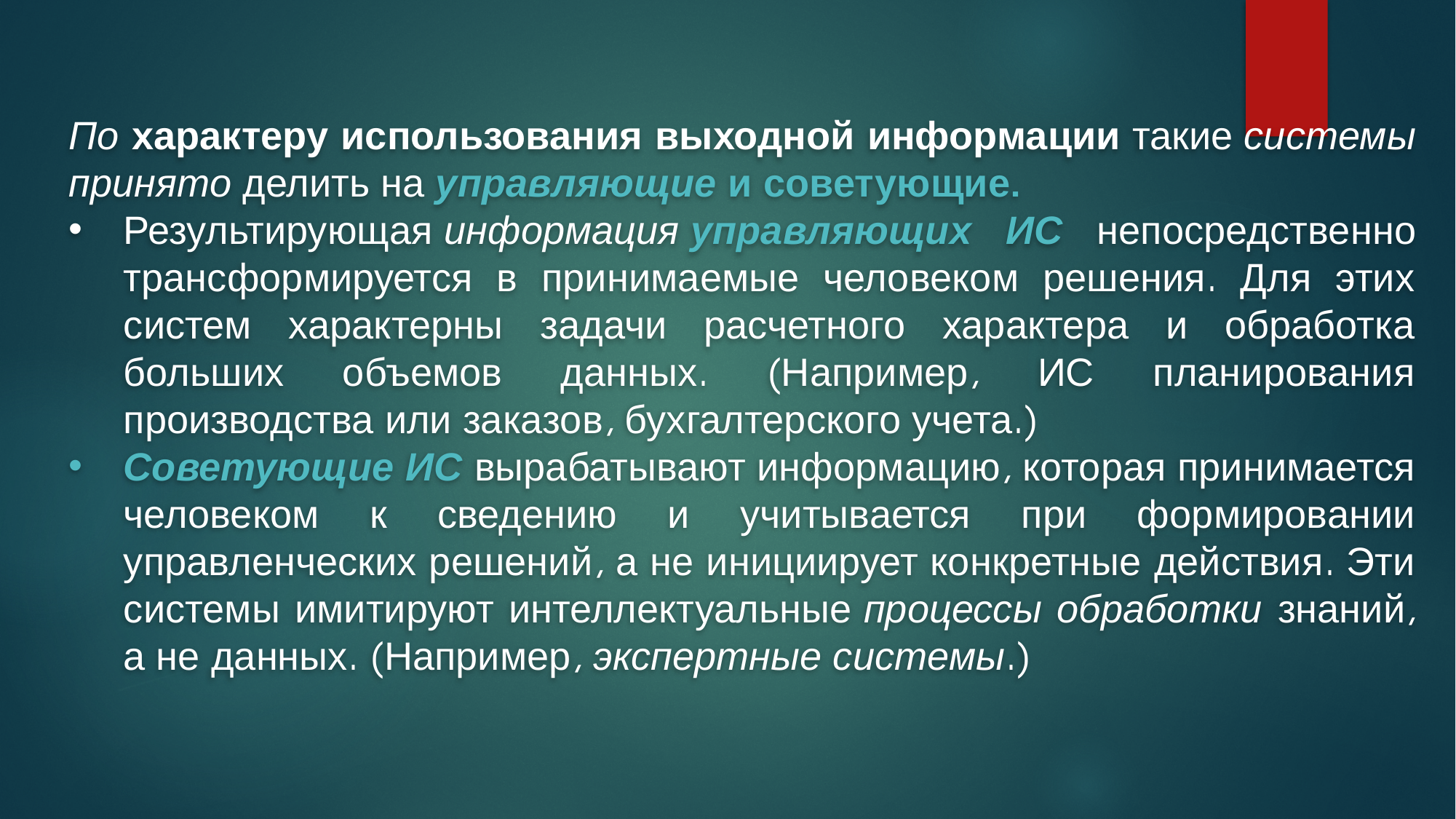

По характеру использования выходной информации такие системы принято делить на управляющие и советующие.
Результирующая информация управляющих ИС непосредственно трансформируется в принимаемые человеком решения. Для этих систем характерны задачи расчетного характера и обработка больших объемов данных. (Например, ИС планирования производства или заказов, бухгалтерского учета.)
Советующие ИС вырабатывают информацию, которая принимается человеком к сведению и учитывается при формировании управленческих решений, а не инициирует конкретные действия. Эти системы имитируют интеллектуальные процессы обработки знаний, а не данных. (Например, экспертные системы.)